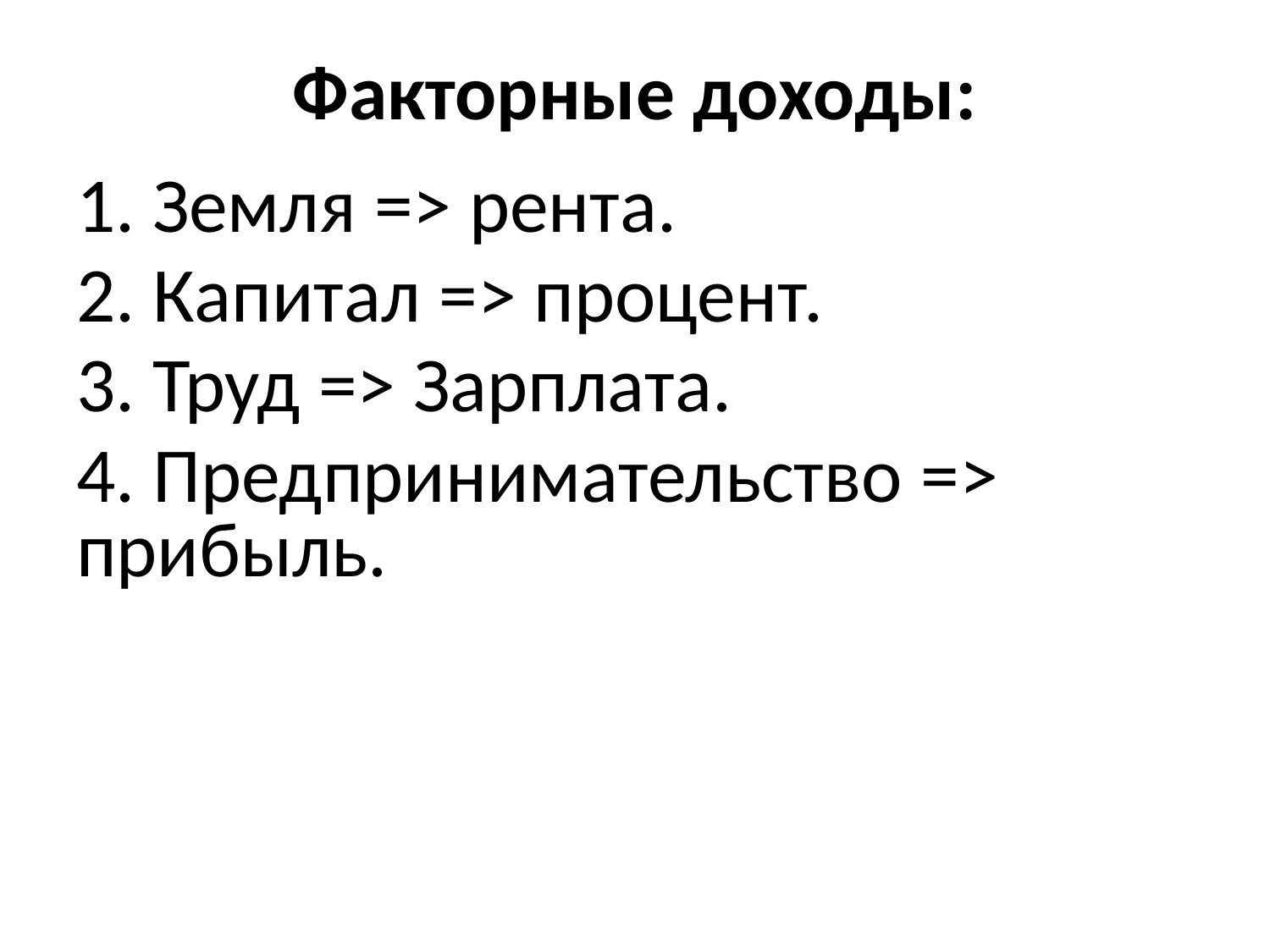

# Факторные доходы:
1. Земля => рента.
2. Капитал => процент.
3. Труд => Зарплата.
4. Предпринимательство => прибыль.